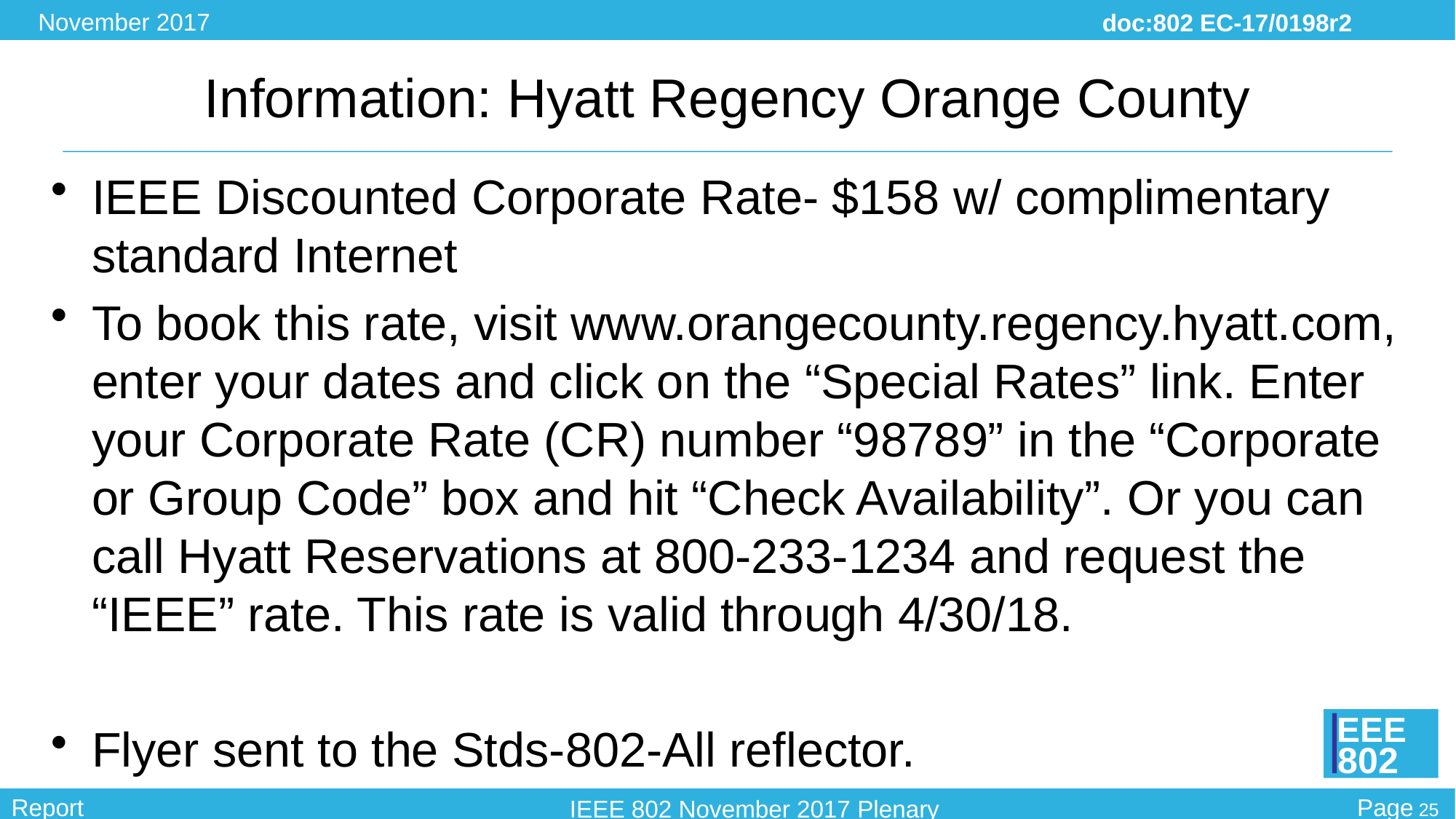

# Information: Hyatt Regency Orange County
IEEE Discounted Corporate Rate- $158 w/ complimentary standard Internet
To book this rate, visit www.orangecounty.regency.hyatt.com, enter your dates and click on the “Special Rates” link. Enter your Corporate Rate (CR) number “98789” in the “Corporate or Group Code” box and hit “Check Availability”. Or you can call Hyatt Reservations at 800-233-1234 and request the “IEEE” rate. This rate is valid through 4/30/18.

Flyer sent to the Stds-802-All reflector.